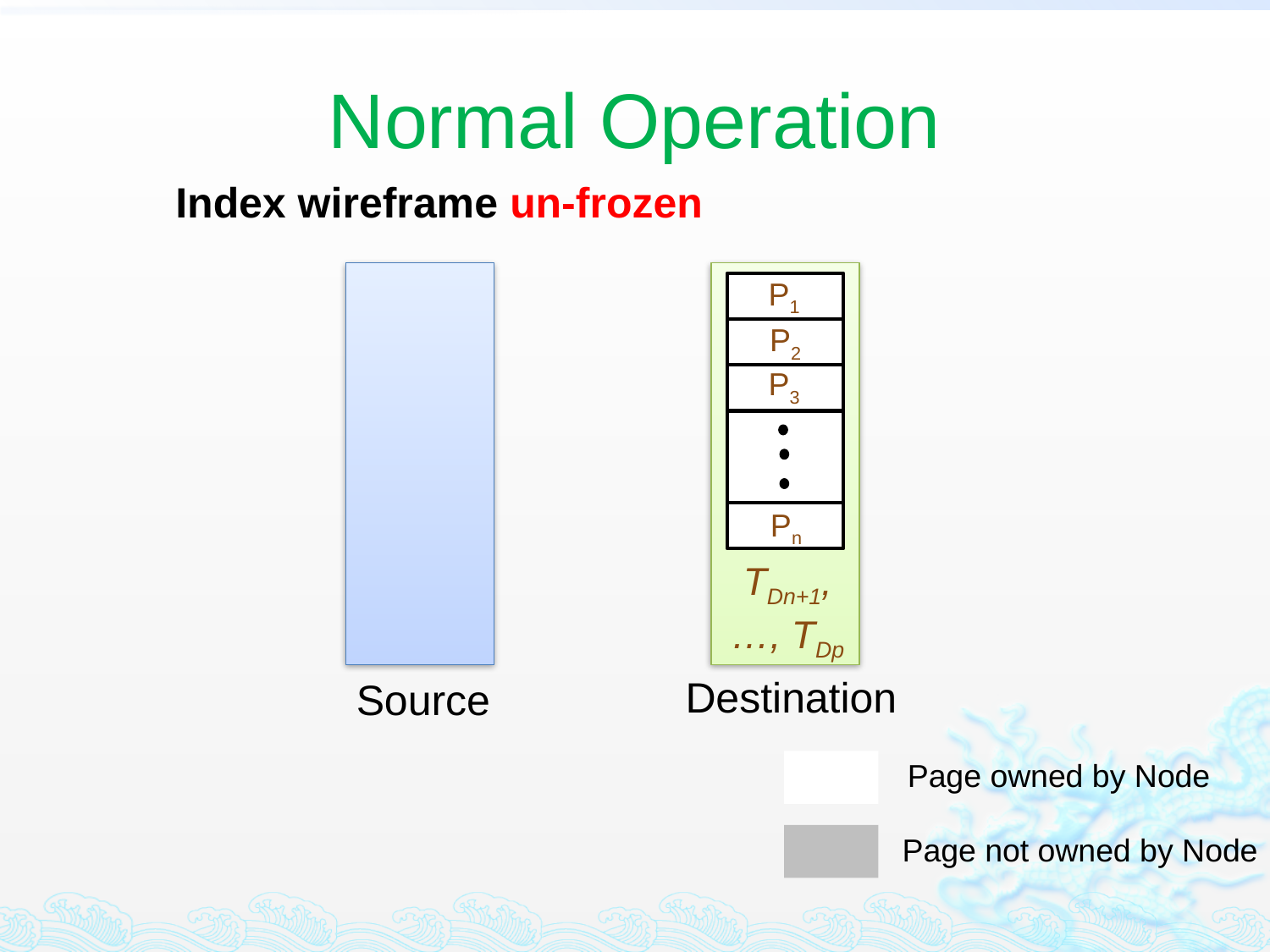

# Normal Operation
Index wireframe un-frozen

P1

P2
P3
Pn
TDn+1,…, TDp
Destination
Source
Page owned by Node

Page not owned by Node